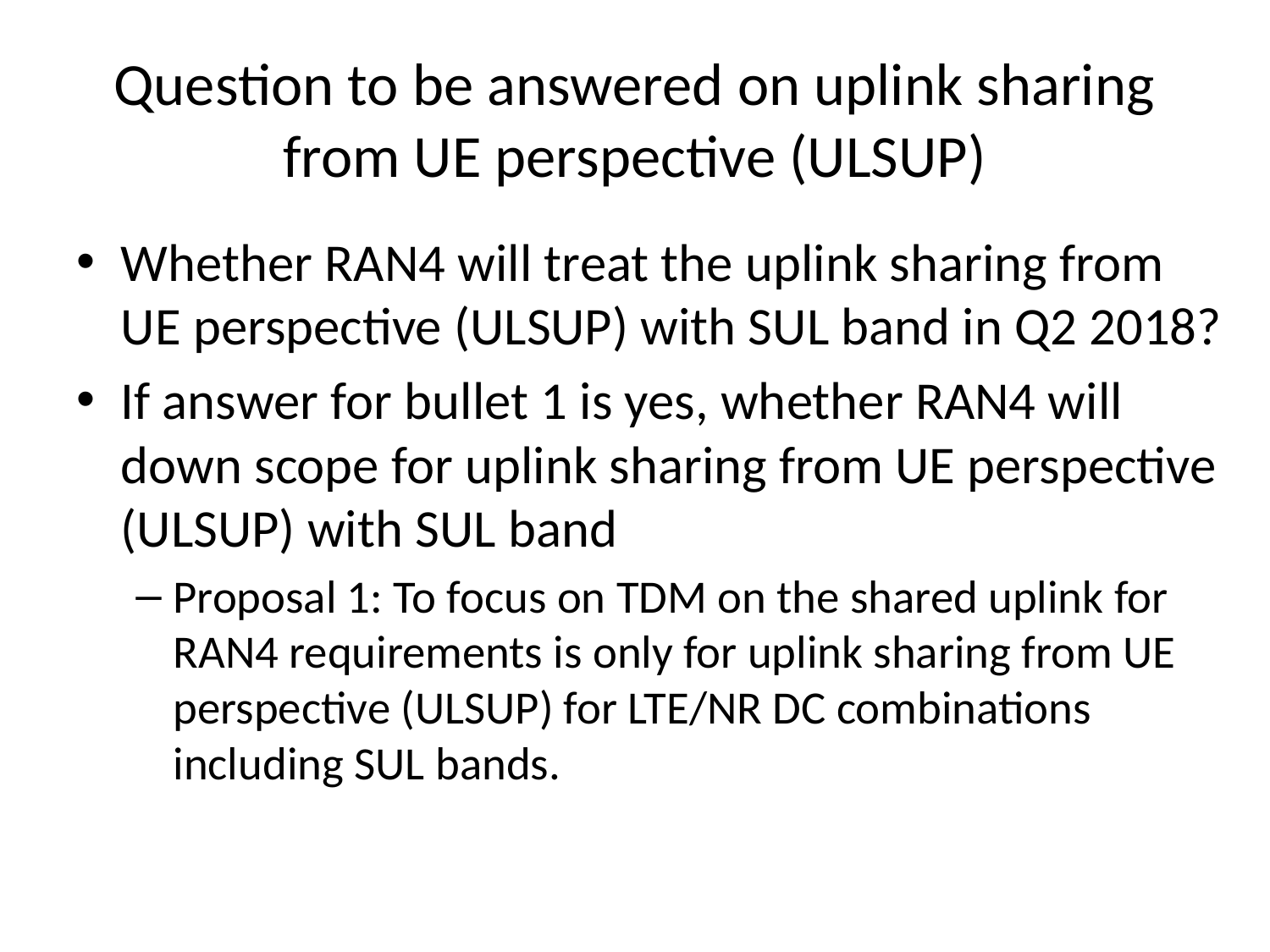

# Question to be answered on uplink sharing from UE perspective (ULSUP)
Whether RAN4 will treat the uplink sharing from UE perspective (ULSUP) with SUL band in Q2 2018?
If answer for bullet 1 is yes, whether RAN4 will down scope for uplink sharing from UE perspective (ULSUP) with SUL band
Proposal 1: To focus on TDM on the shared uplink for RAN4 requirements is only for uplink sharing from UE perspective (ULSUP) for LTE/NR DC combinations including SUL bands.